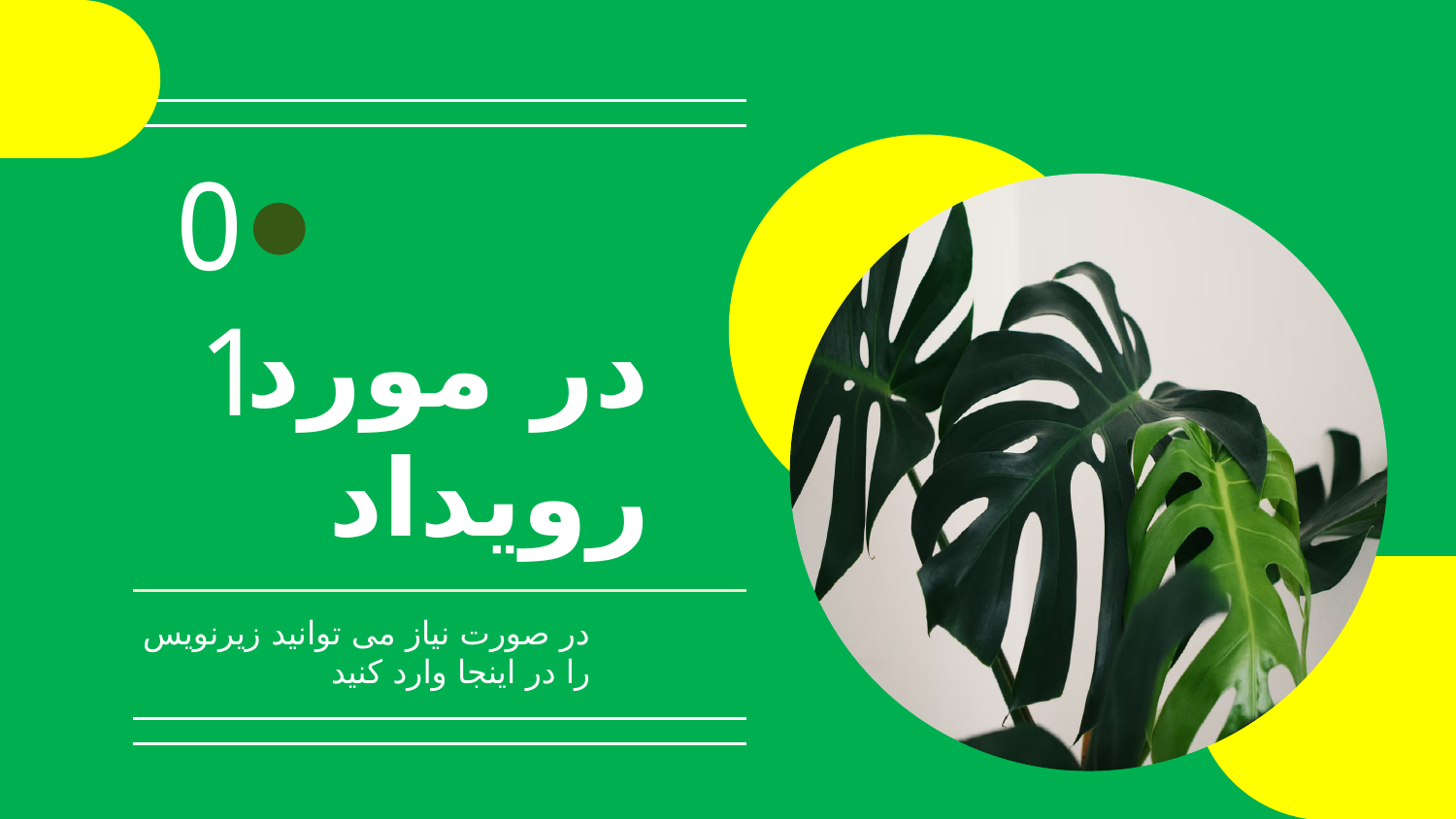

01

# در مورد رویداد
در صورت نیاز می توانید زیرنویس را در اینجا وارد کنید